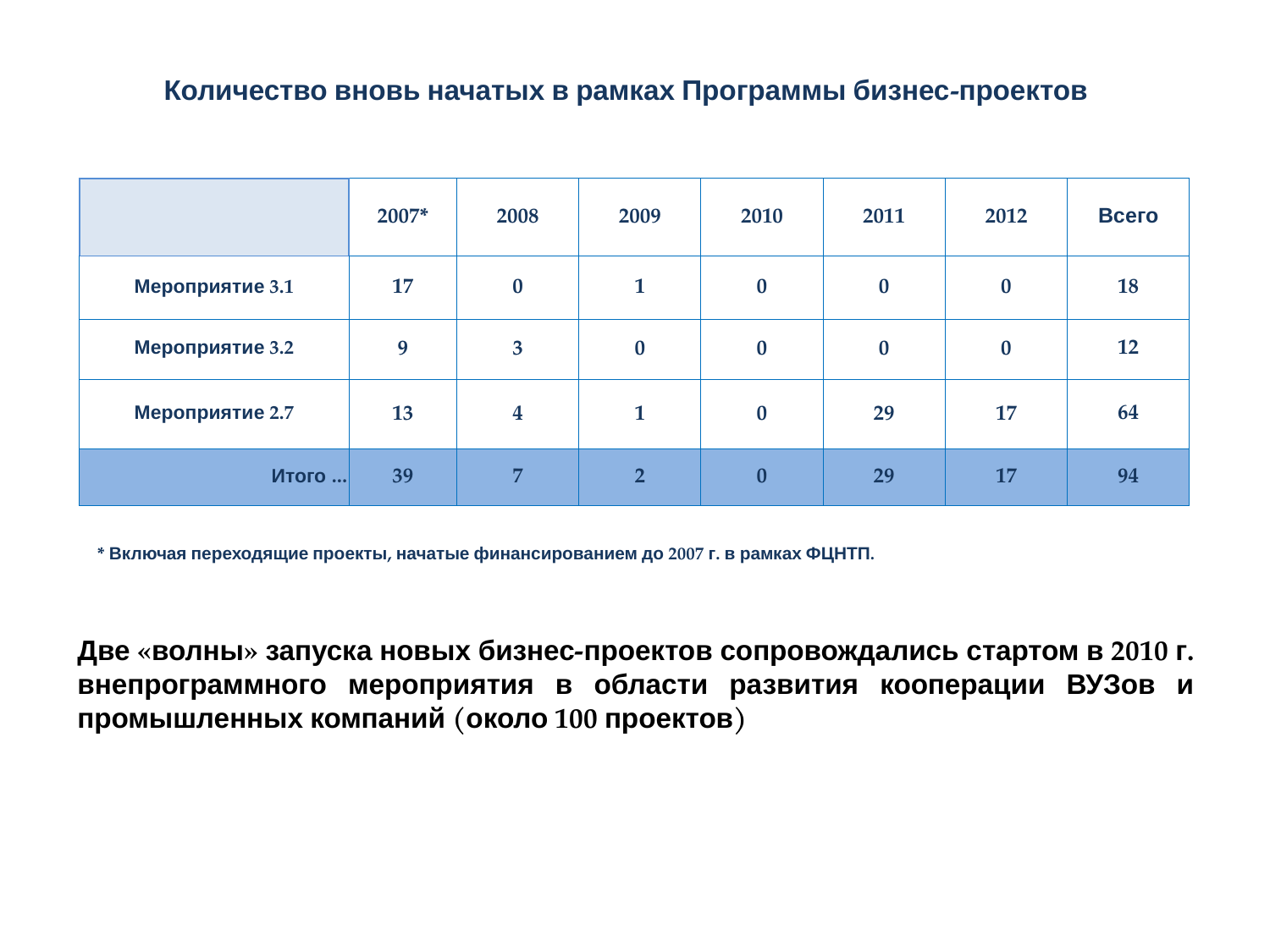

Количество вновь начатых в рамках Программы бизнес-проектов
|  | 2007\* | 2008 | 2009 | 2010 | 2011 | 2012 | Всего |
| --- | --- | --- | --- | --- | --- | --- | --- |
| Мероприятие 3.1 | 17 | 0 | 1 | 0 | 0 | 0 | 18 |
| Мероприятие 3.2 | 9 | 3 | 0 | 0 | 0 | 0 | 12 |
| Мероприятие 2.7 | 13 | 4 | 1 | 0 | 29 | 17 | 64 |
| Итого … | 39 | 7 | 2 | 0 | 29 | 17 | 94 |
* Включая переходящие проекты, начатые финансированием до 2007 г. в рамках ФЦНТП.
Две «волны» запуска новых бизнес-проектов сопровождались стартом в 2010 г. внепрограммного мероприятия в области развития кооперации ВУЗов и промышленных компаний (около 100 проектов)